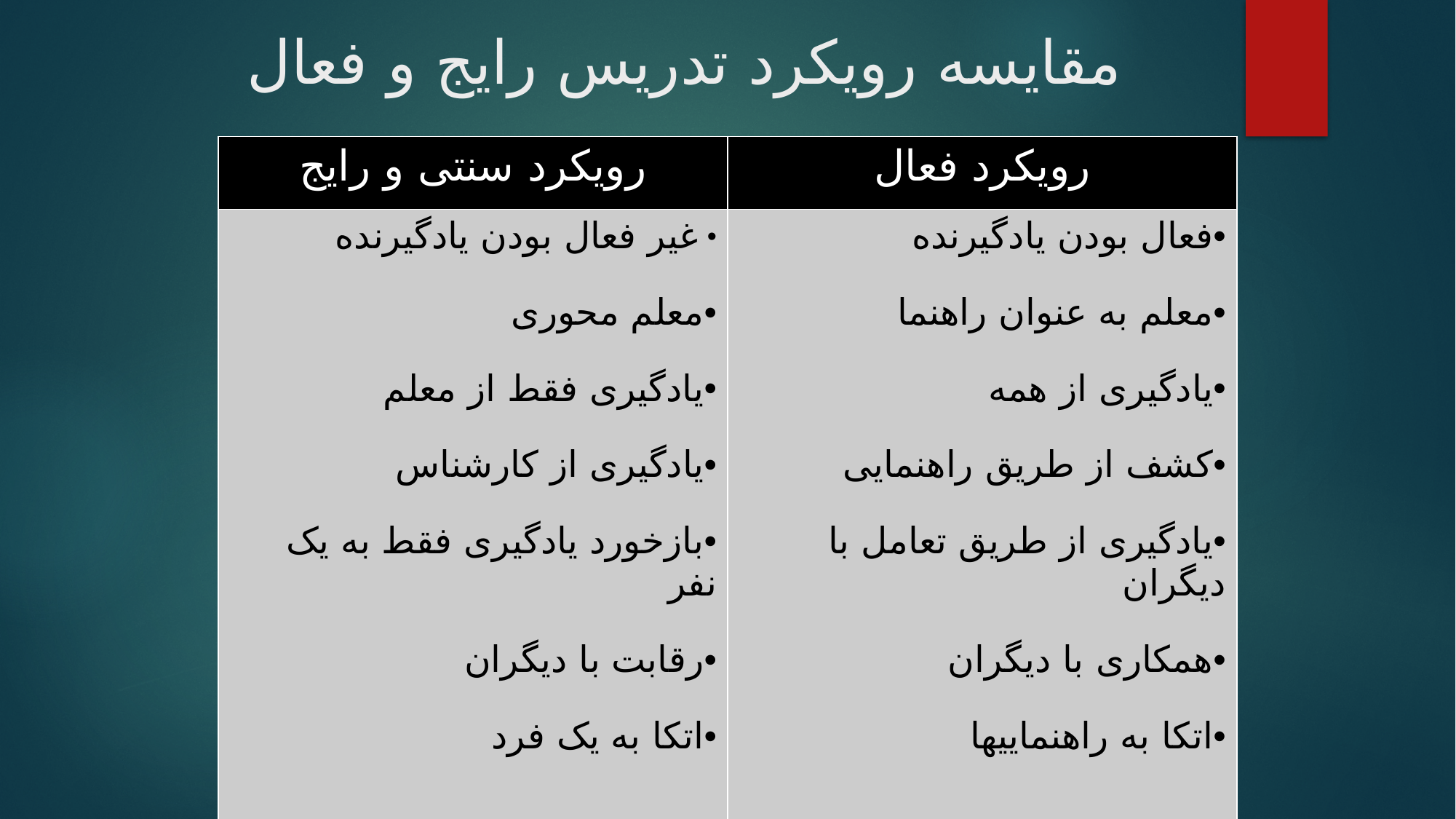

# مقایسه رویکرد تدریس رایج و فعال
| رویکرد سنتی و رایج | رویکرد فعال |
| --- | --- |
| غیر فعال بودن یادگیرنده معلم محوری یادگیری فقط از معلم یادگیری از کارشناس بازخورد یادگیری فقط به یک نفر رقابت با دیگران اتکا به یک فرد | فعال بودن یادگیرنده معلم به عنوان راهنما یادگیری از همه کشف از طریق راهنمایی یادگیری از طریق تعامل با دیگران همکاری با دیگران اتکا به راهنماییها |